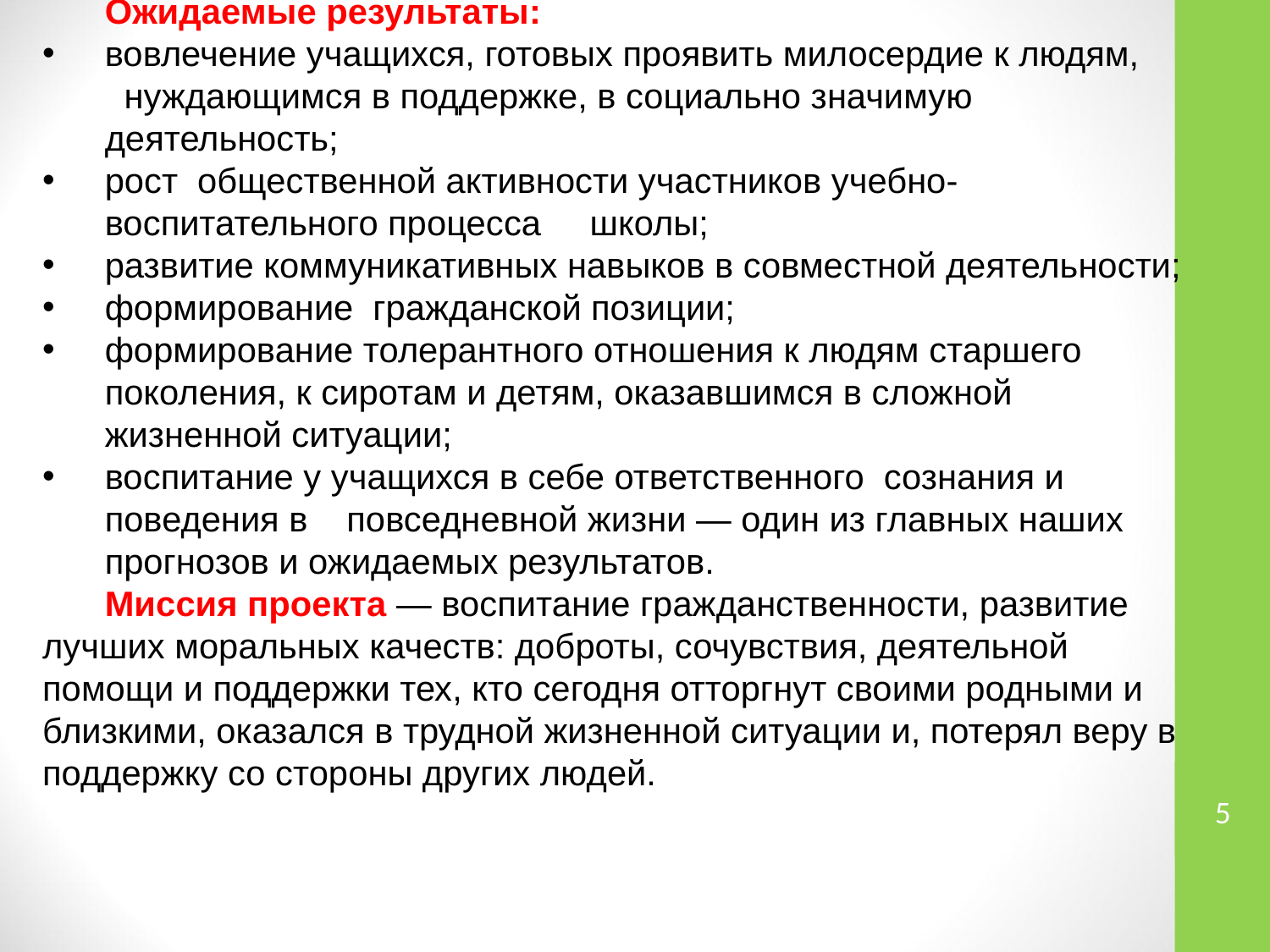

Ожидаемые результаты:
вовлечение учащихся, готовых проявить милосердие к людям,       нуждающимся в поддержке, в социально значимую деятельность;
рост  общественной активности участников учебно- воспитательного процесса     школы;
развитие коммуникативных навыков в совместной деятельности;
формирование  гражданской позиции;
формирование толерантного отношения к людям старшего поколения, к сиротам и детям, оказавшимся в сложной жизненной ситуации;
воспитание у учащихся в себе ответственного  сознания и поведения в    повседневной жизни — один из главных наших прогнозов и ожидаемых результатов.
Миссия проекта — воспитание гражданственности, развитие лучших моральных качеств: доброты, сочувствия, деятельной помощи и поддержки тех, кто сегодня отторгнут своими родными и близкими, оказался в трудной жизненной ситуации и, потерял веру в поддержку со стороны других людей.
5